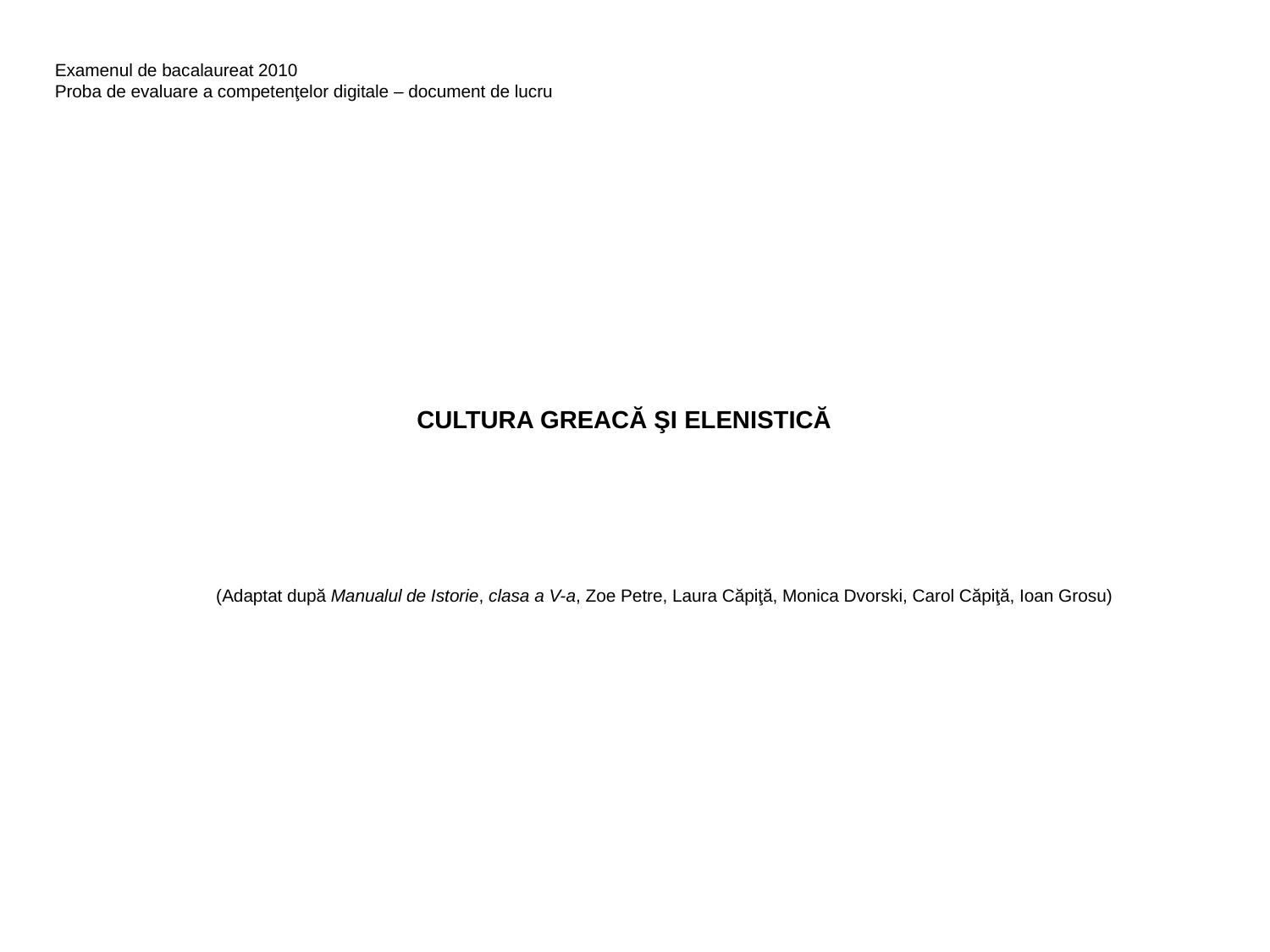

Examenul de bacalaureat 2010
Proba de evaluare a competenţelor digitale – document de lucru

# CULTURA GREACĂ ŞI ELENISTICĂ
(Adaptat după Manualul de Istorie, clasa a V-a, Zoe Petre, Laura Căpiţă, Monica Dvorski, Carol Căpiţă, Ioan Grosu)